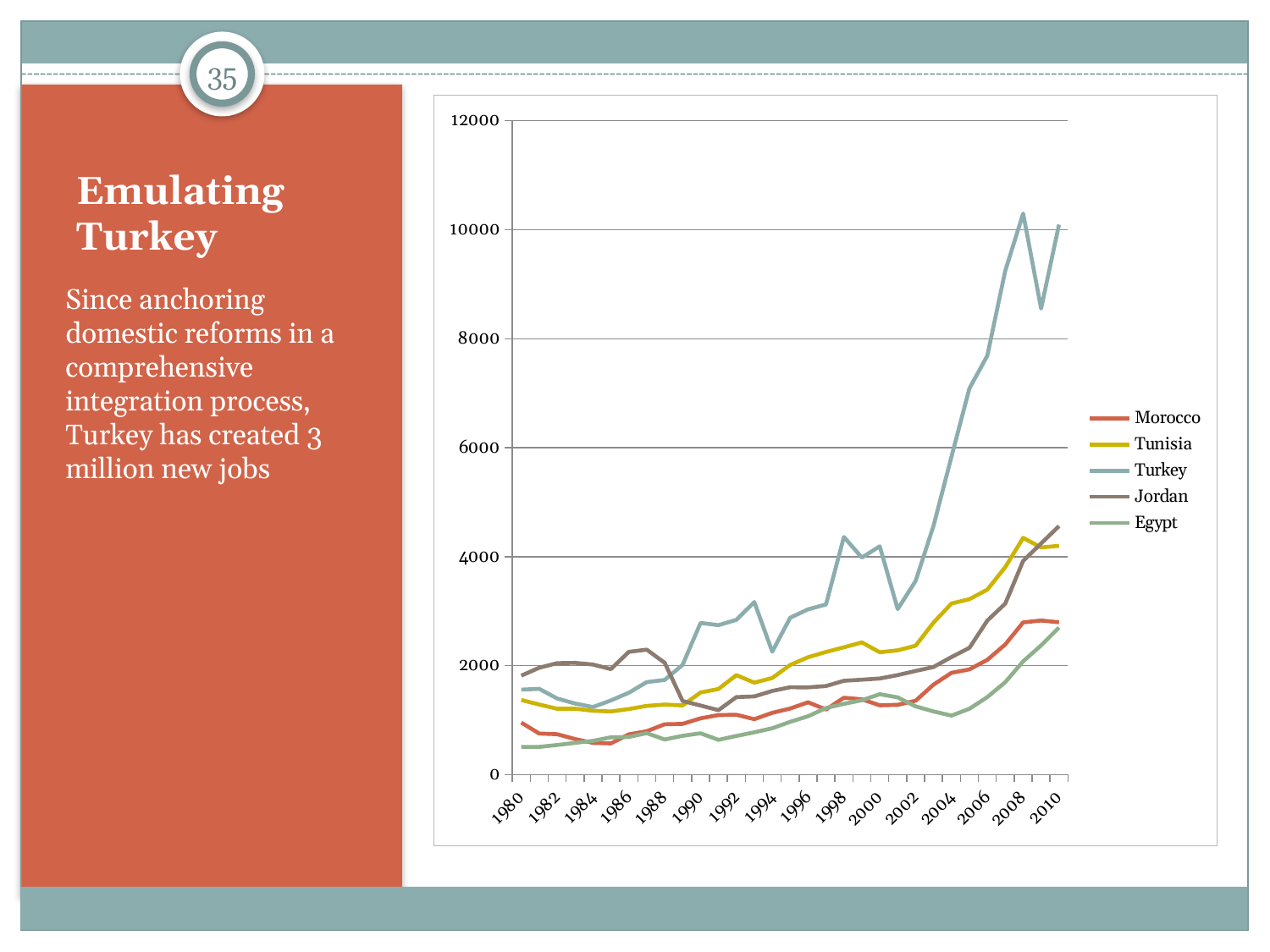

35

### Chart

| Category | Morocco | Tunisia | Turkey |  |  |
|---|---|---|---|---|---|
| 1980 | 954.536540764336 | 1369.52611185947 | 1559.6633642094157 | 1816.47654107039 | 509.704715886223 |
| 1981 | 754.624270850505 | 1285.77822942197 | 1574.11937840657 | 1961.22917105762 | 508.5333907483382 |
| 1982 | 741.4955918256684 | 1208.69716066177 | 1397.1664326868 | 2045.095663897161 | 542.975488470483 |
| 1983 | 652.5734433067443 | 1209.3238792143798 | 1304.3740153054798 | 2050.8380312103222 | 582.8372230203975 |
| 1984 | 581.5808455931985 | 1172.10000753325 | 1240.46871752644 | 2020.010764366141 | 619.635618167554 |
| 1985 | 572.626821665827 | 1158.37019334338 | 1361.04153542443 | 1936.1915528108698 | 684.7575461097645 |
| 1986 | 738.6073383517265 | 1203.55498575275 | 1502.7325519948201 | 2253.030194403392 | 691.3381598725605 |
| 1987 | 796.736762800652 | 1261.8156210082411 | 1697.648018277601 | 2292.852435644547 | 761.9072197629833 |
| 1988 | 923.661736827078 | 1284.9048632179 | 1737.8619459788094 | 2052.17844778051 | 643.803754022628 |
| 1989 | 931.6310159733565 | 1269.28637763848 | 2013.9423587466601 | 1350.927872003521 | 712.2416819416895 |
| 1990 | 1032.75057897446 | 1507.23145563355 | 2783.5866449840987 | 1268.2232892773798 | 758.760207860306 |
| 1991 | 1093.08346972614 | 1571.82835333313 | 2742.769567571482 | 1182.8874848204698 | 637.947074718005 |
| 1992 | 1097.8280183799598 | 1825.3791323565301 | 2840.3680209239087 | 1422.67161832075 | 709.362409687638 |
| 1993 | 1017.08195789931 | 1687.451994419 | 3167.5269098066497 | 1435.1958161598698 | 776.046366961001 |
| 1994 | 1133.5865747847731 | 1773.31300046264 | 2256.731125515011 | 1535.955013288551 | 850.3394094584195 |
| 1995 | 1213.27823048581 | 2012.9362656259511 | 2879.24830823394 | 1603.68398346752 | 969.3127844585781 |
| 1996 | 1327.93018239856 | 2154.9869391603897 | 3033.593360663451 | 1601.94653256749 | 1071.4382795226911 |
| 1997 | 1194.05246815056 | 2251.368467761093 | 3123.14251335623 | 1625.44310428671 | 1221.7613568463598 |
| 1998 | 1410.79100960556 | 2336.08394315192 | 4361.44213830251 | 1721.43347912932 | 1298.87988171135 |
| 1999 | 1382.39458344045 | 2426.38836272624 | 3983.746201771973 | 1741.5962150365099 | 1364.9505440538499 |
| 2000 | 1271.8110918568298 | 2245.335059028341 | 4189.4780621382615 | 1764.22989249254 | 1475.844409568839 |
| 2001 | 1280.279763650011 | 2281.05687999244 | 3036.72708957549 | 1826.22062430097 | 1417.256455387531 |
| 2002 | 1355.51761921852 | 2365.7588612155287 | 3553.066261024553 | 1902.38828106391 | 1251.8865873466982 |
| 2003 | 1651.95958337983 | 2790.00436823287 | 4567.499134614393 | 1974.7784972889199 | 1159.79717515688 |
| 2004 | 1867.25065075837 | 3139.529118082721 | 5832.689344659948 | 2157.16267426359 | 1082.3692480492898 |
| 2005 | 1930.52800047496 | 3218.9610807148097 | 7087.72024891628 | 2326.28023058541 | 1208.6501223587416 |
| 2006 | 2106.204347156703 | 3394.3102875751983 | 7687.125650943704 | 2825.621551039292 | 1422.34001598849 |
| 2007 | 2388.79389534294 | 3807.67716515445 | 9246.03040522512 | 3137.651299873583 | 1695.80389122296 |
| 2008 | 2793.44765244887 | 4345.070502922499 | 10297.5054357385 | 3922.0498018994 | 2078.796296578091 |
| 2009 | 2827.8185536728683 | 4168.936754378076 | 8553.741452970384 | 4242.153697263635 | 2370.711110353528 |
| 2010 | 2795.54239896828 | 4198.542583020701 | 10094.034407280818 | 4559.8703489333475 | 2698.36507372516 |
# Emulating Turkey
Since anchoring domestic reforms in a comprehensive integration process, Turkey has created 3 million new jobs